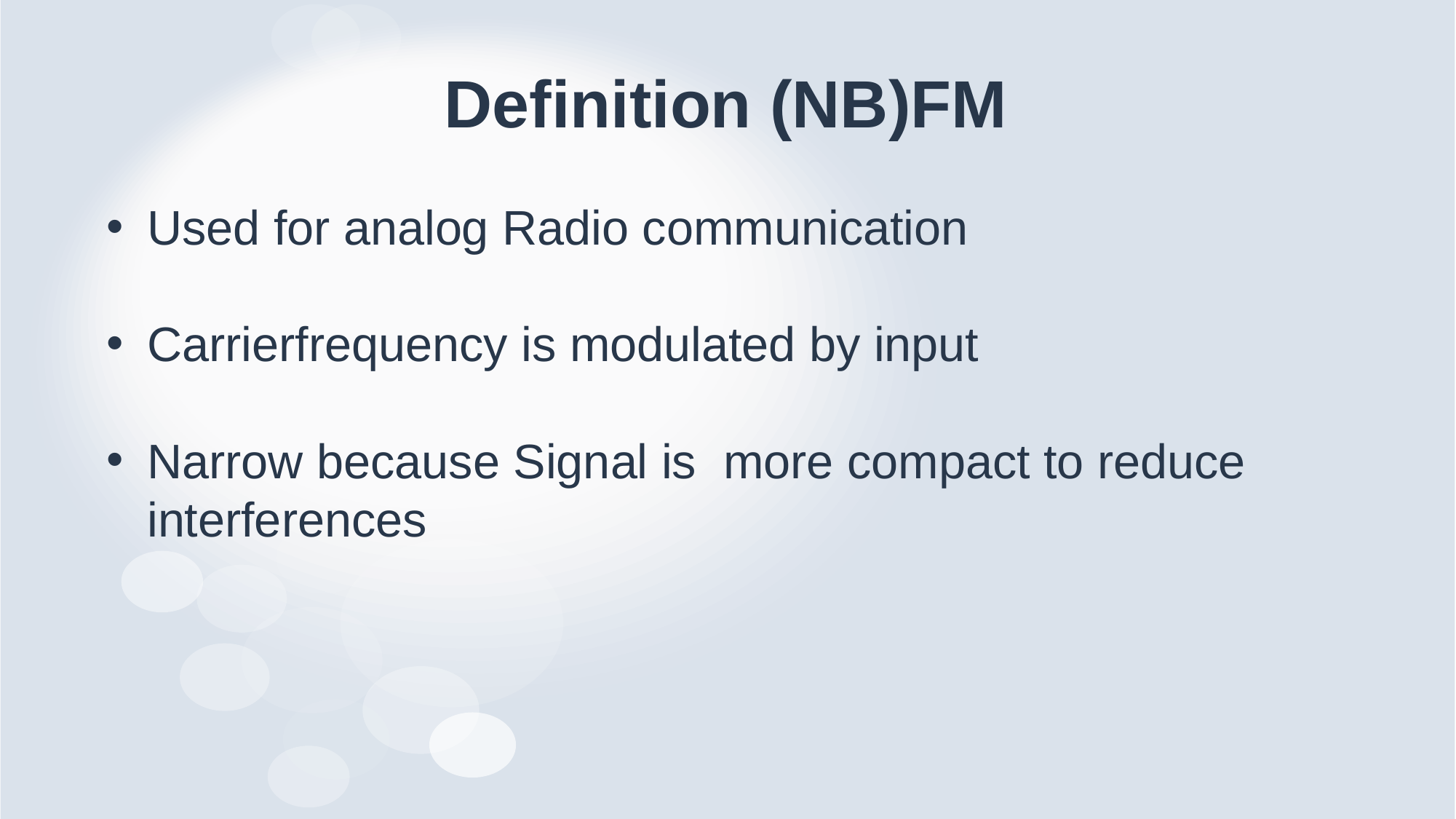

# Definition (NB)FM
Used for analog Radio communication

Carrierfrequency is modulated by input

Narrow because Signal is  more compact to reduce interferences